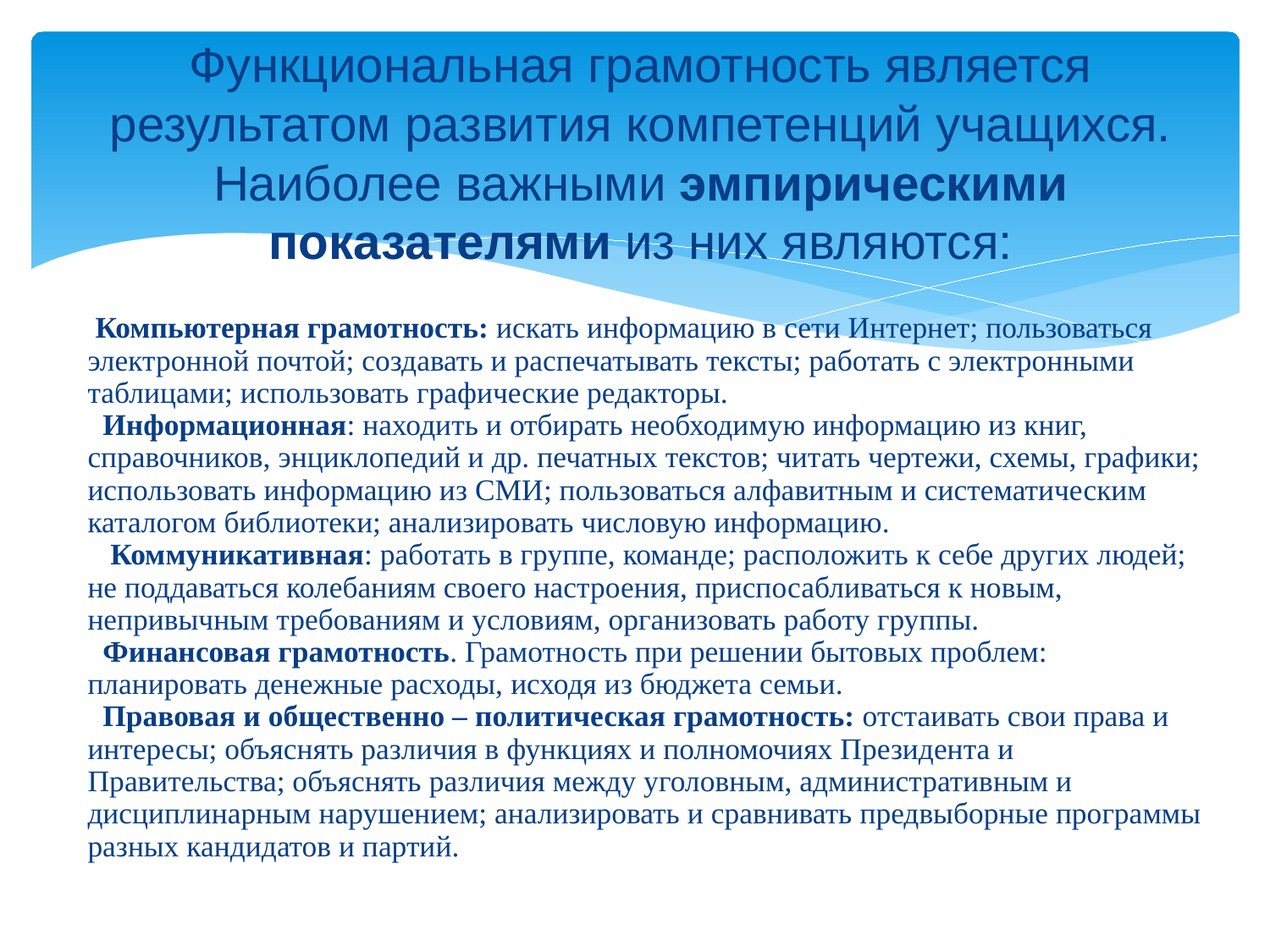

# Функциональная грамотность является результатом развития компетенций учащихся. Наиболее важными эмпирическими показателями из них являются:
 Компьютерная грамотность: искать информацию в сети Интернет; пользоваться электронной почтой; создавать и распечатывать тексты; работать с электронными таблицами; использовать графические редакторы.
  Информационная: находить и отбирать необходимую информацию из книг, справочников, энциклопедий и др. печатных текстов; читать чертежи, схемы, графики; использовать информацию из СМИ; пользоваться алфавитным и систематическим каталогом библиотеки; анализировать числовую информацию.
   Коммуникативная: работать в группе, команде; расположить к себе других людей; не поддаваться колебаниям своего настроения, приспосабливаться к новым, непривычным требованиям и условиям, организовать работу группы.
  Финансовая грамотность. Грамотность при решении бытовых проблем: планировать денежные расходы, исходя из бюджета семьи.
  Правовая и общественно – политическая грамотность: отстаивать свои права и интересы; объяснять различия в функциях и полномочиях Президента и Правительства; объяснять различия между уголовным, административным и дисциплинарным нарушением; анализировать и сравнивать предвыборные программы разных кандидатов и партий.